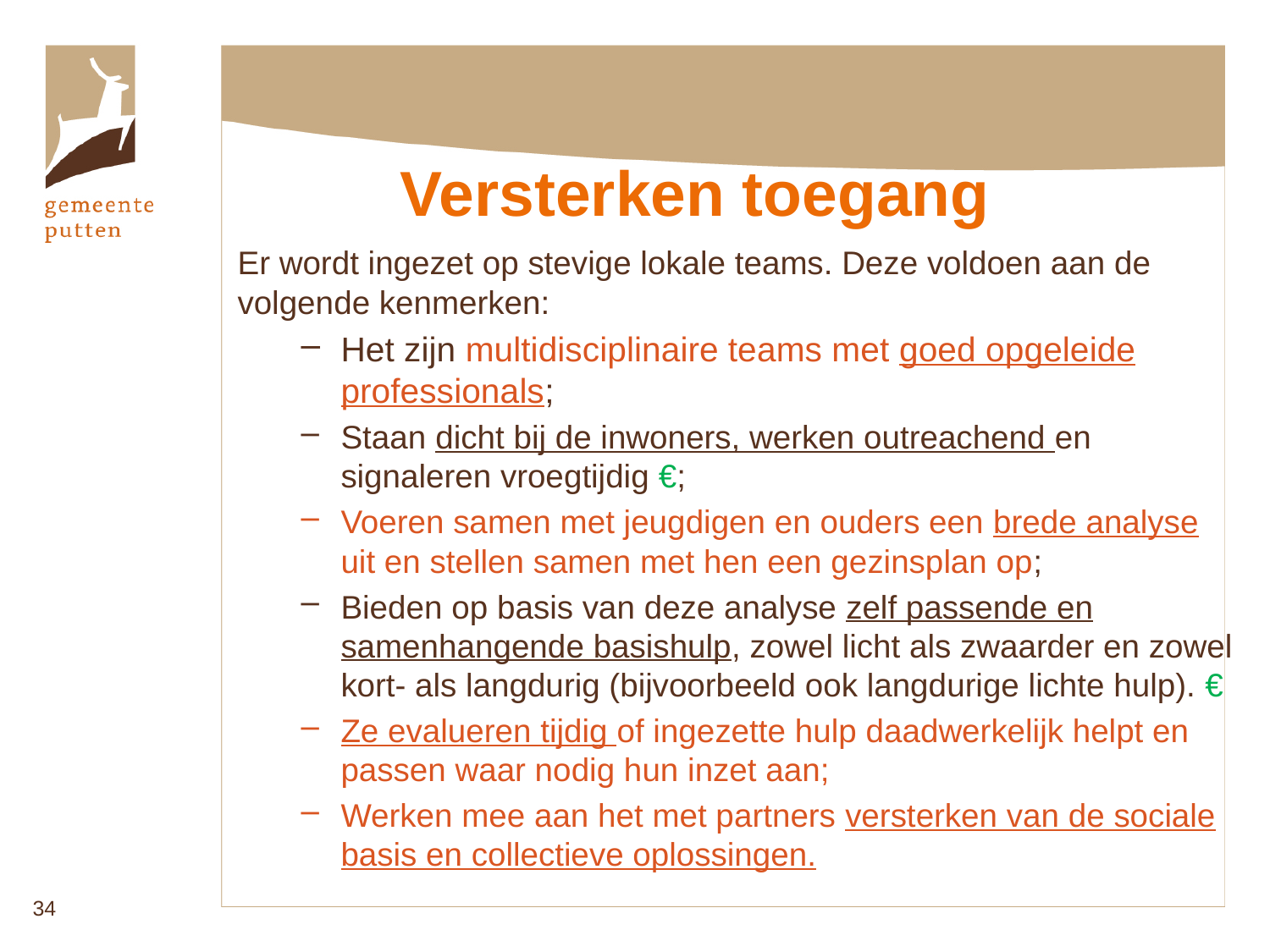

Versterken toegang
Er wordt ingezet op stevige lokale teams. Deze voldoen aan de volgende kenmerken:
Het zijn multidisciplinaire teams met goed opgeleide professionals;
Staan dicht bij de inwoners, werken outreachend en signaleren vroegtijdig €;
Voeren samen met jeugdigen en ouders een brede analyse uit en stellen samen met hen een gezinsplan op;
Bieden op basis van deze analyse zelf passende en samenhangende basishulp, zowel licht als zwaarder en zowel kort- als langdurig (bijvoorbeeld ook langdurige lichte hulp). €
Ze evalueren tijdig of ingezette hulp daadwerkelijk helpt en passen waar nodig hun inzet aan;
Werken mee aan het met partners versterken van de sociale basis en collectieve oplossingen.

34